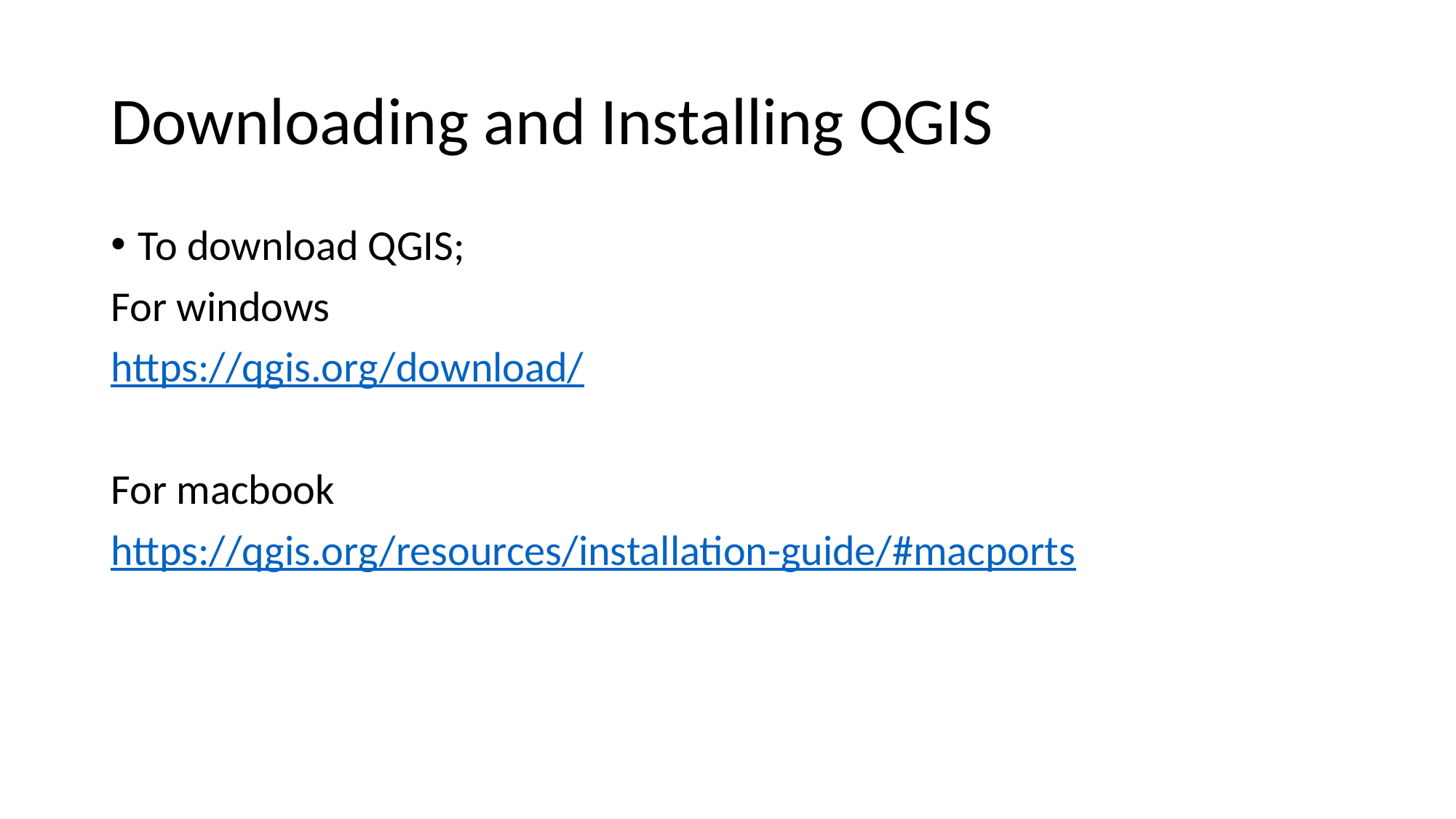

# Downloading and Installing QGIS
To download QGIS;
For windows
https://qgis.org/download/

For macbook
https://qgis.org/resources/installation-guide/#macports